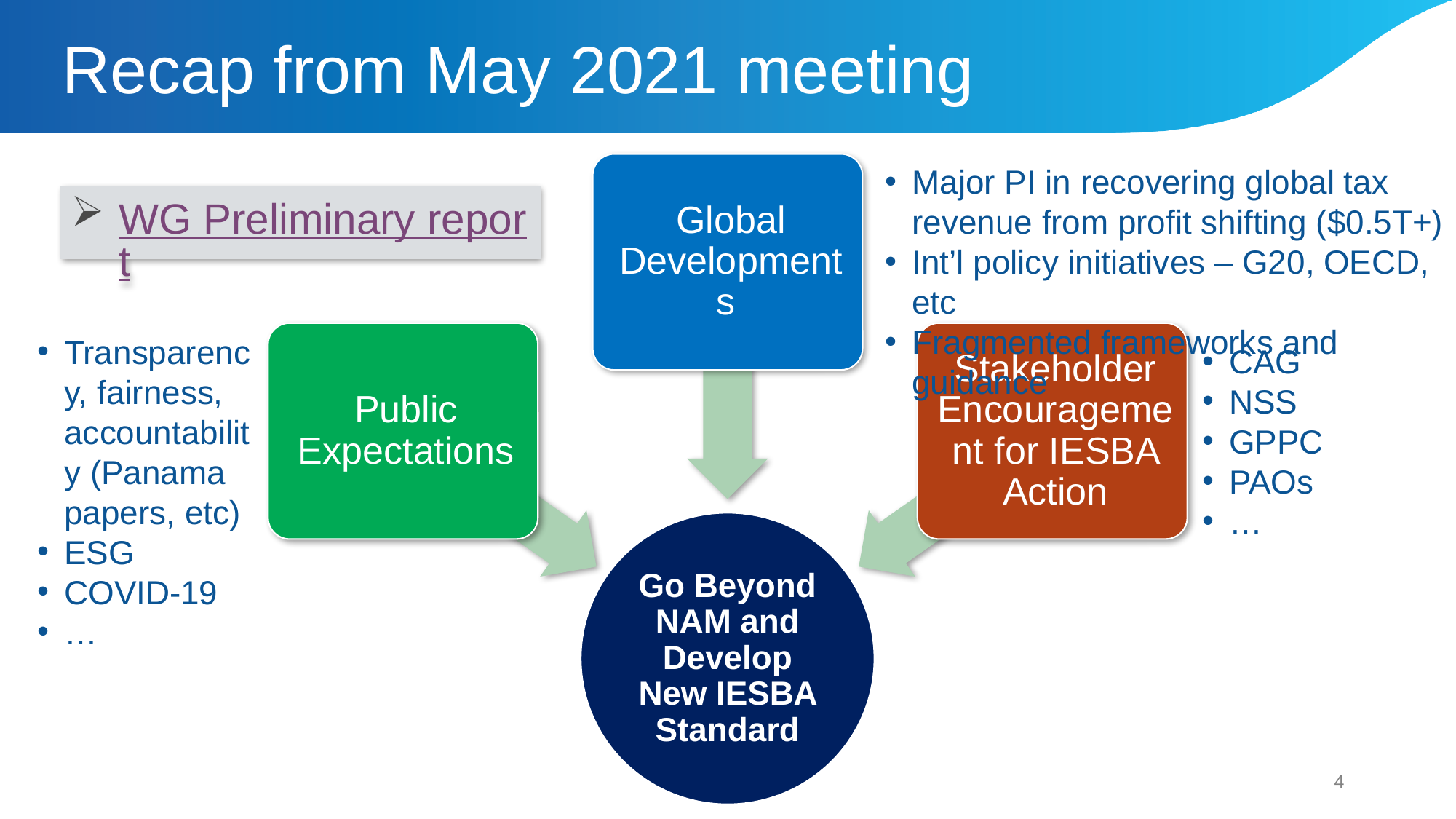

# Recap from May 2021 meeting
Go Beyond NAM and Develop New IESBA Standard
Public Expectations
Global Developments
Stakeholder Encouragement for IESBA Action
Major PI in recovering global tax revenue from profit shifting ($0.5T+)
Int’l policy initiatives – G20, OECD, etc
Fragmented frameworks and guidance
WG Preliminary report
Transparency, fairness, accountability (Panama papers, etc)
ESG
COVID-19
…
CAG
NSS
GPPC
PAOs
…
4